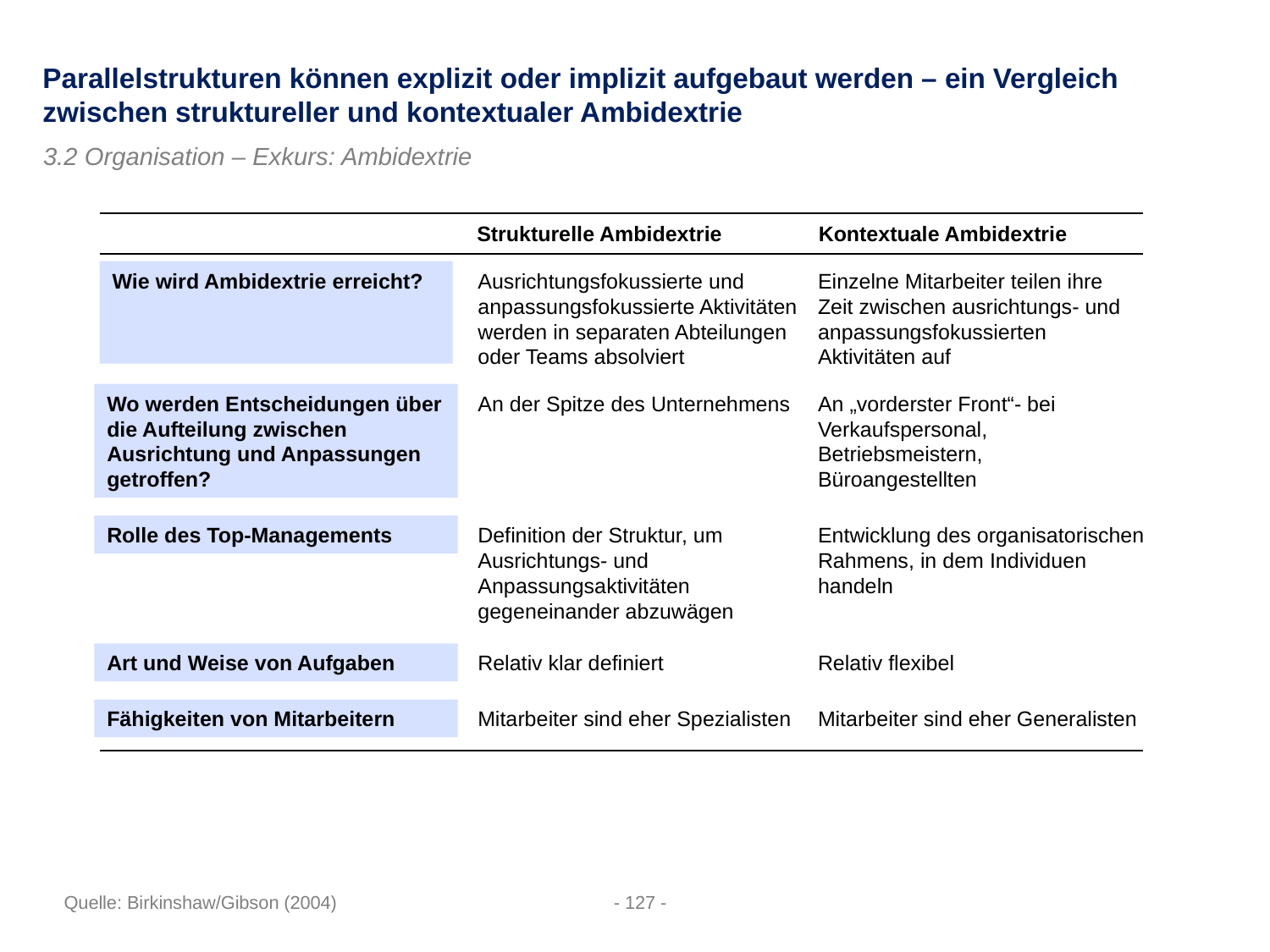

Parallelstrukturen können explizit oder implizit aufgebaut werden – ein Vergleich zwischen struktureller und kontextualer Ambidextrie
3.2 Organisation – Exkurs: Ambidextrie
Strukturelle Ambidextrie
Kontextuale Ambidextrie
Einzelne Mitarbeiter teilen ihre
Zeit zwischen ausrichtungs- und anpassungsfokussierten Aktivitäten auf
Wie wird Ambidextrie erreicht?
Ausrichtungsfokussierte und anpassungsfokussierte Aktivitäten werden in separaten Abteilungen oder Teams absolviert
An „vorderster Front“- bei Verkaufspersonal, Betriebsmeistern, Büroangestellten
Wo werden Entscheidungen über die Aufteilung zwischen Ausrichtung und Anpassungen getroffen?
An der Spitze des Unternehmens
Rolle des Top-Managements
Definition der Struktur, um Ausrichtungs- und Anpassungsaktivitäten gegeneinander abzuwägen
Entwicklung des organisatorischen Rahmens, in dem Individuen handeln
Relativ flexibel
Art und Weise von Aufgaben
Relativ klar definiert
Mitarbeiter sind eher Generalisten
Mitarbeiter sind eher Spezialisten
Fähigkeiten von Mitarbeitern
Quelle: Birkinshaw/Gibson (2004)
- 127 -